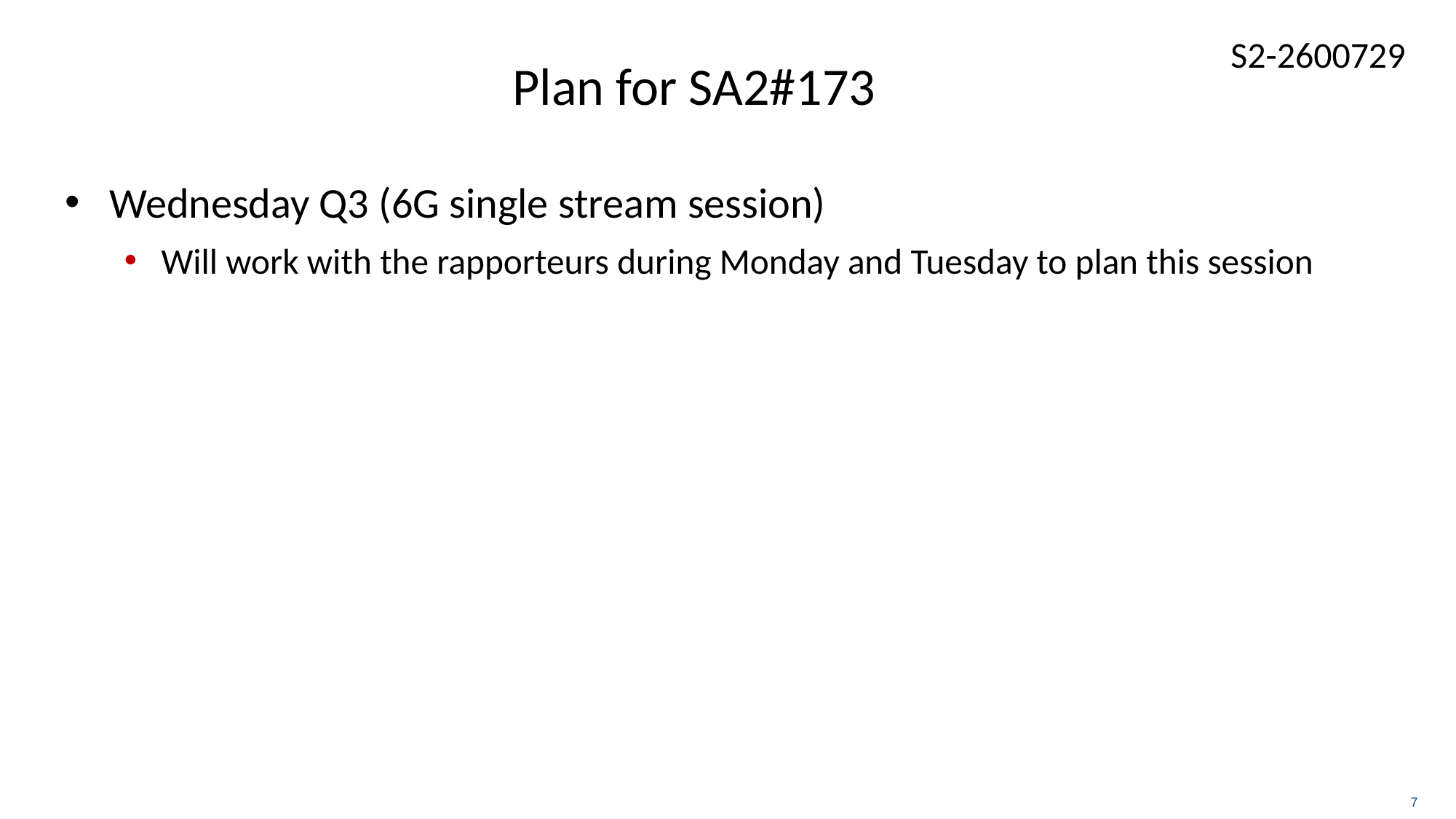

# Plan for SA2#173
Wednesday Q3 (6G single stream session)
Will work with the rapporteurs during Monday and Tuesday to plan this session